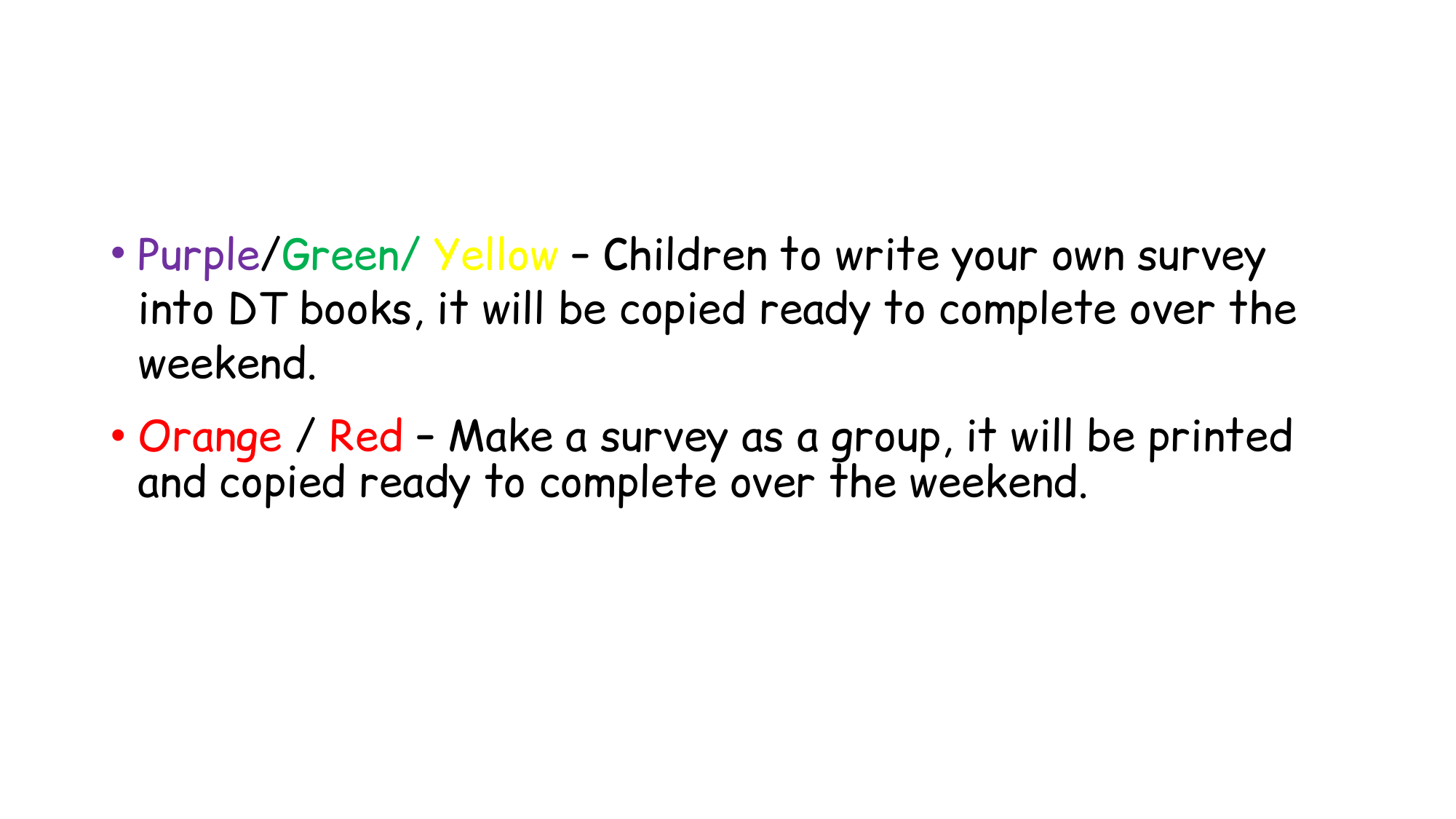

#
Purple/Green/ Yellow – Children to write your own survey into DT books, it will be copied ready to complete over the weekend.
Orange / Red – Make a survey as a group, it will be printed and copied ready to complete over the weekend.